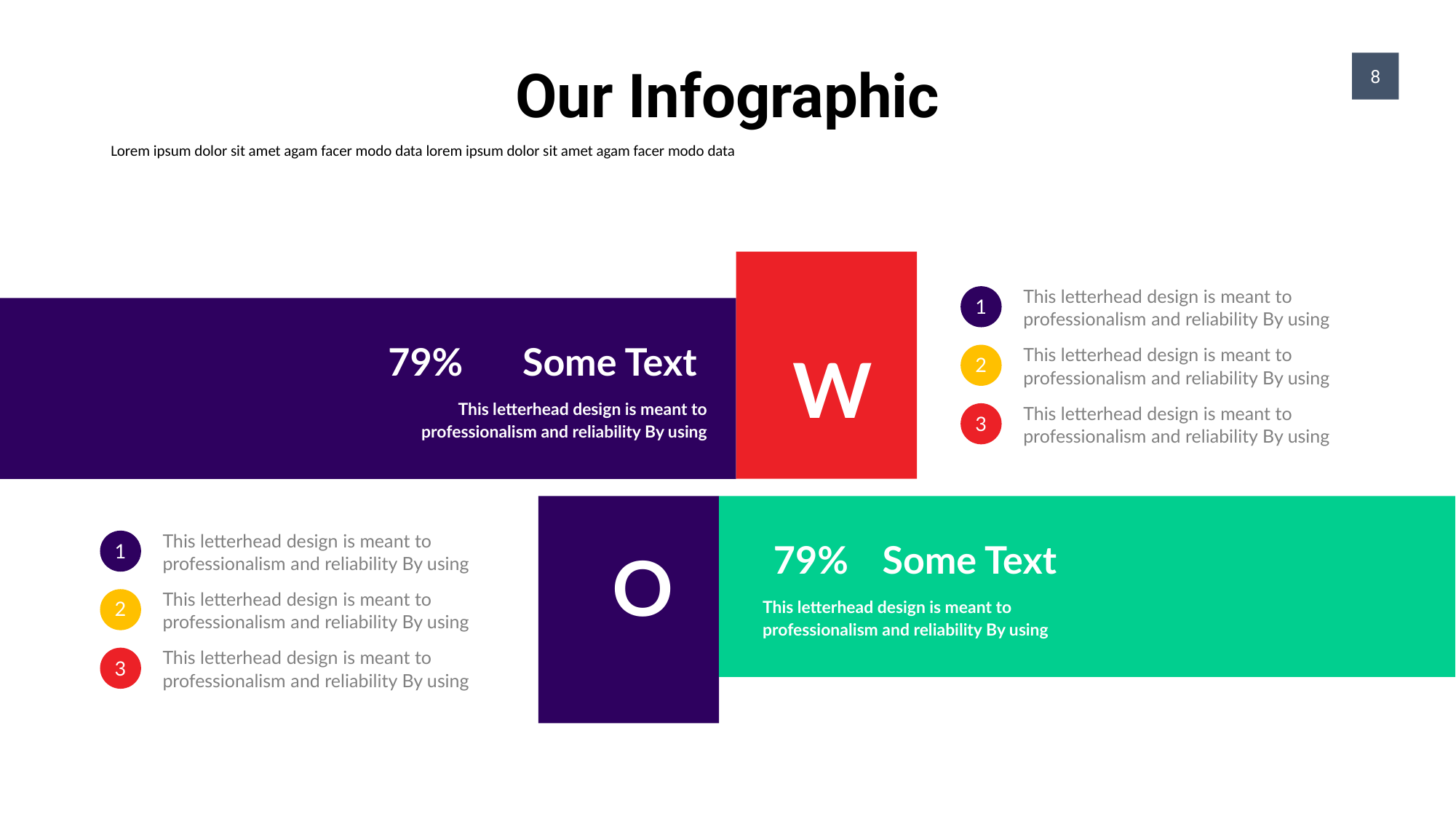

Our Infographic
8
Lorem ipsum dolor sit amet agam facer modo data lorem ipsum dolor sit amet agam facer modo data

1
This letterhead design is meant to professionalism and reliability By using

79%
Some Text
W

2
This letterhead design is meant to professionalism and reliability By using
This letterhead design is meant to professionalism and reliability By using

3
This letterhead design is meant to professionalism and reliability By using

1
79%
Some Text
This letterhead design is meant to professionalism and reliability By using
This letterhead design is meant to professionalism and reliability By using
O

2
This letterhead design is meant to professionalism and reliability By using

3
This letterhead design is meant to professionalism and reliability By using